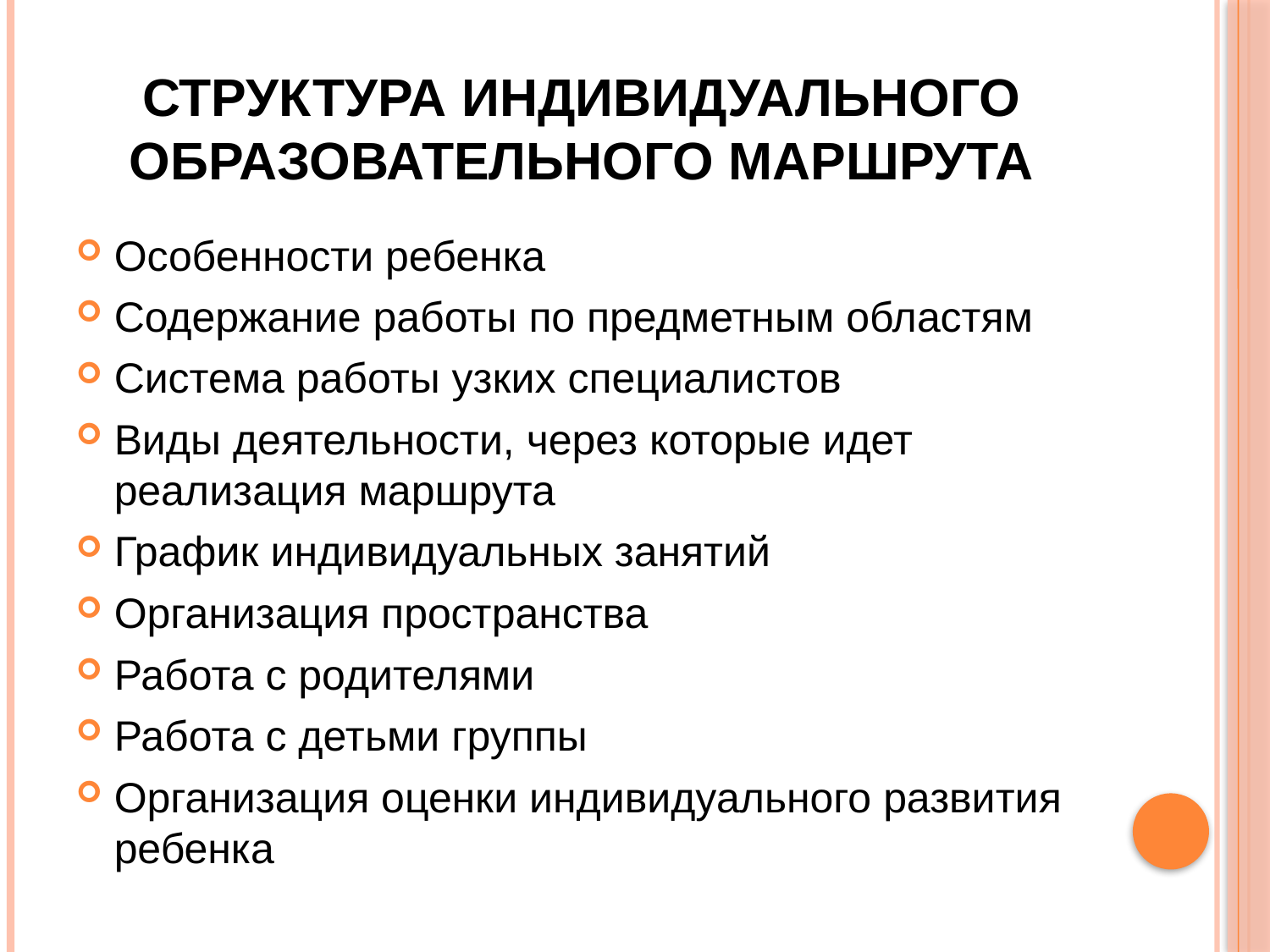

# СТРУКТУРА ИНДИВИДУАЛЬНОГО ОБРАЗОВАТЕЛЬНОГО МАРШРУТА
Особенности ребенка
Содержание работы по предметным областям
Система работы узких специалистов
Виды деятельности, через которые идет реализация маршрута
График индивидуальных занятий
Организация пространства
Работа с родителями
Работа с детьми группы
Организация оценки индивидуального развития ребенка